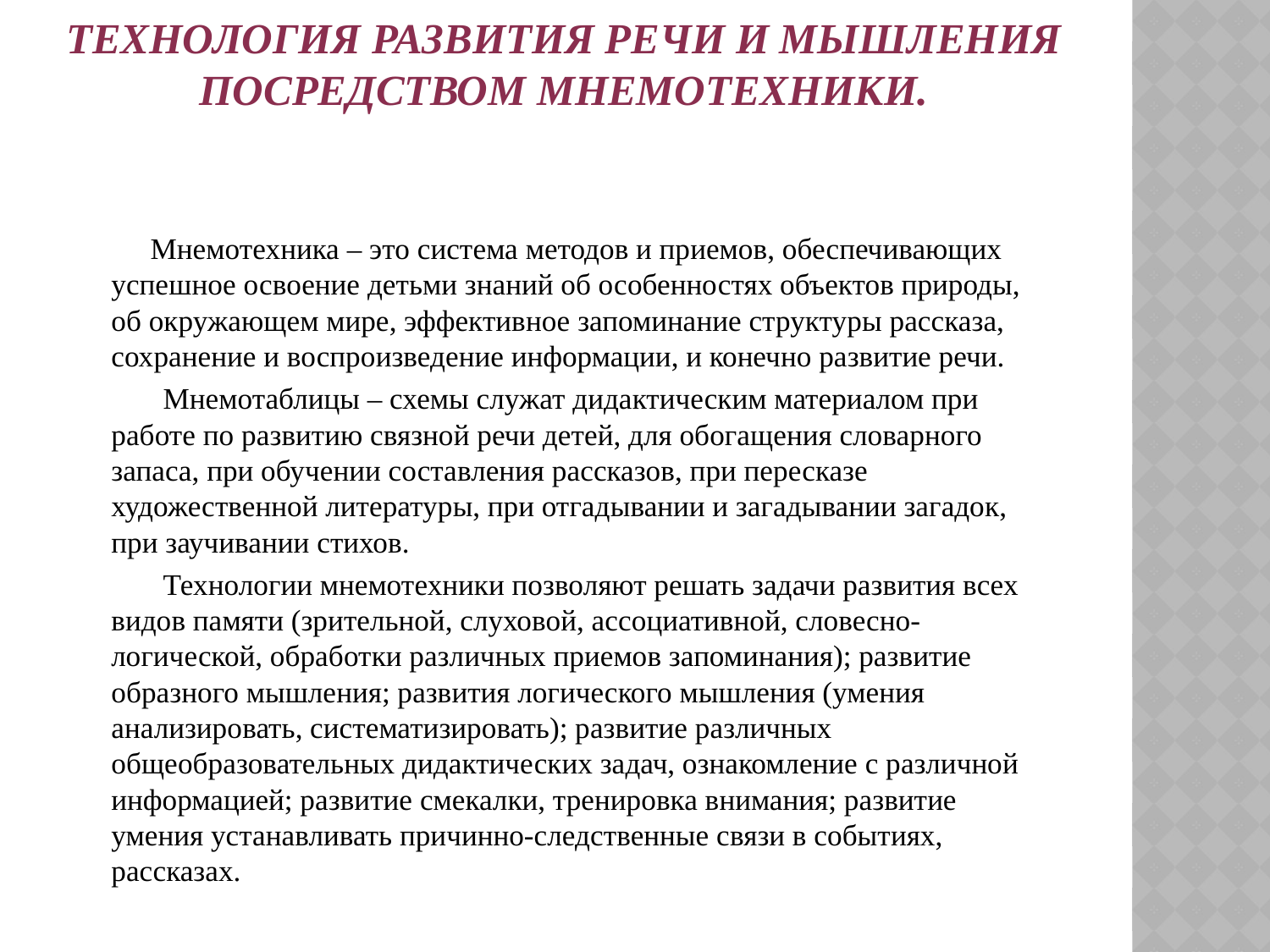

# Технология развития речи и мышления посредством мнемотехники.
	     Мнемотехника – это система методов и приемов, обеспечивающих успешное освоение детьми знаний об особенностях объектов природы, об окружающем мире, эффективное запоминание структуры рассказа, сохранение и воспроизведение информации, и конечно развитие речи.
	       Мнемотаблицы – схемы служат дидактическим материалом при работе по развитию связной речи детей, для обогащения словарного запаса, при обучении составления рассказов, при пересказе художественной литературы, при отгадывании и загадывании загадок, при заучивании стихов.
	       Технологии мнемотехники позволяют решать задачи развития всех видов памяти (зрительной, слуховой, ассоциативной, словесно-логической, обработки различных приемов запоминания); развитие образного мышления; развития логического мышления (умения анализировать, систематизировать); развитие различных общеобразовательных дидактических задач, ознакомление с различной информацией; развитие смекалки, тренировка внимания; развитие умения устанавливать причинно-следственные связи в событиях, рассказах.